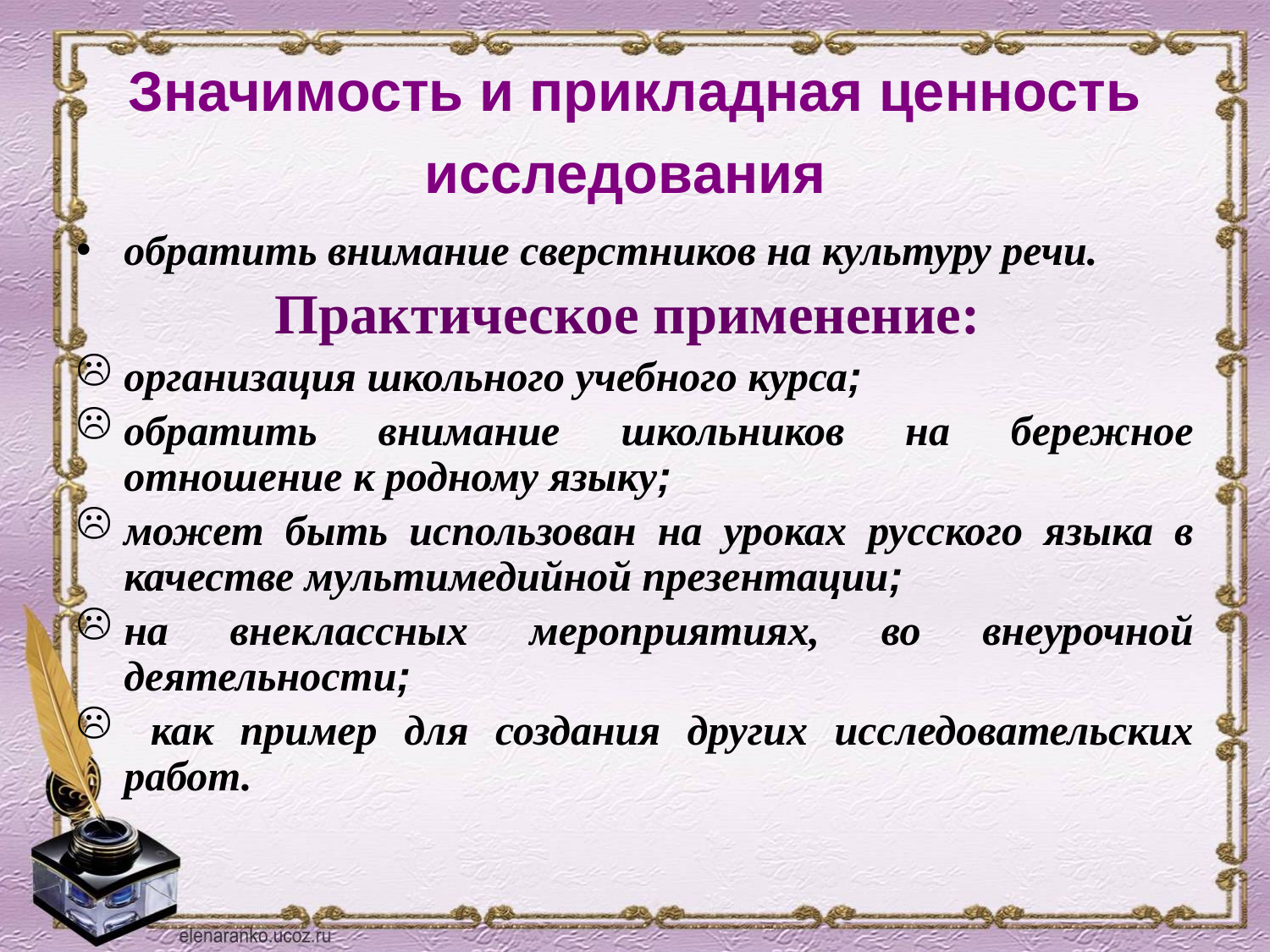

обратить внимание сверстников на культуру речи.
Практическое применение:
организация школьного учебного курса;
обратить внимание школьников на бережное отношение к родному языку;
может быть использован на уроках русского языка в качестве мультимедийной презентации;
на внеклассных мероприятиях, во внеурочной деятельности;
 как пример для создания других исследовательских работ.
Значимость и прикладная ценность исследования